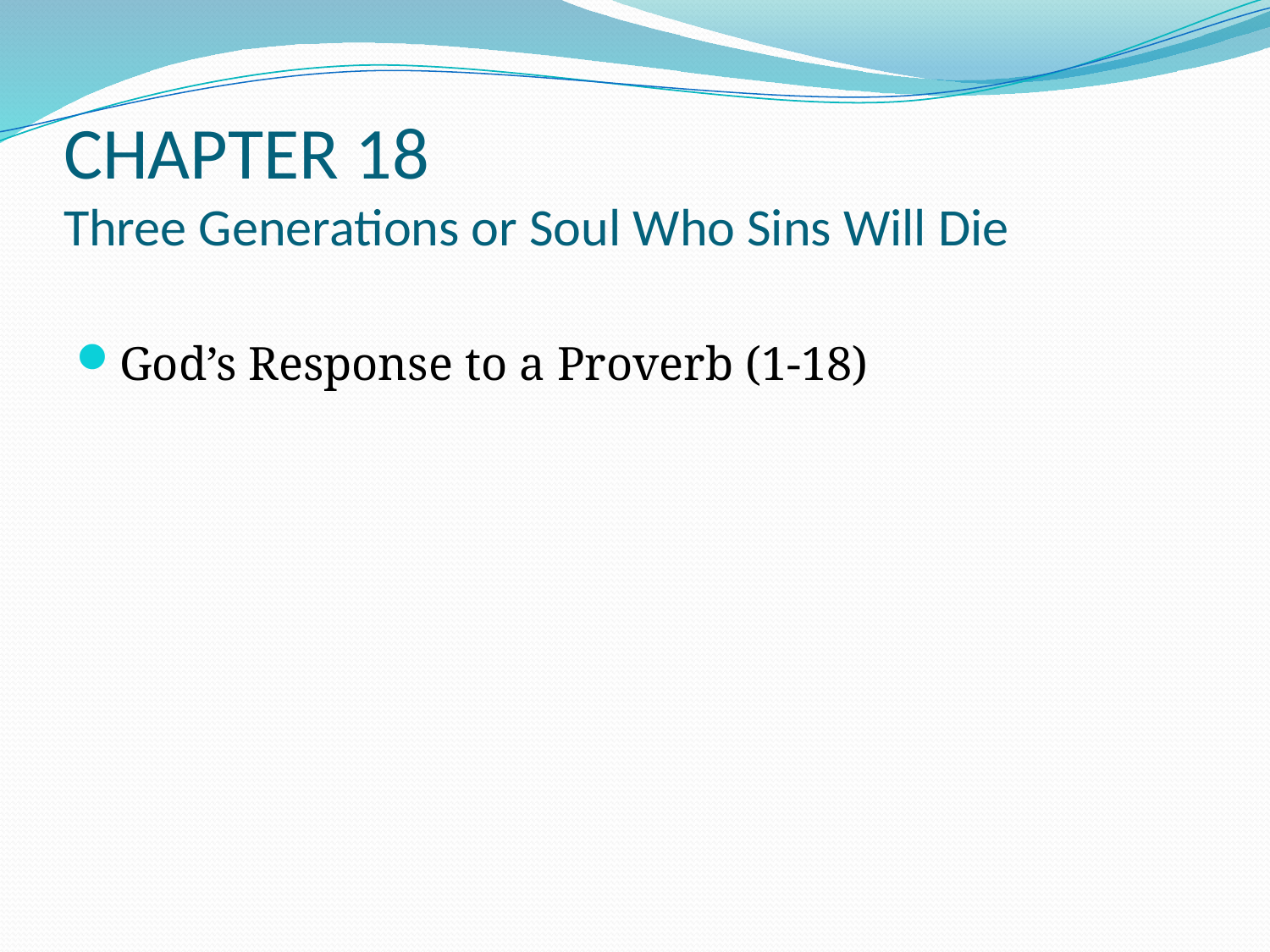

# CHAPTER 18 Three Generations or Soul Who Sins Will Die

God’s Response to a Proverb (1-18)